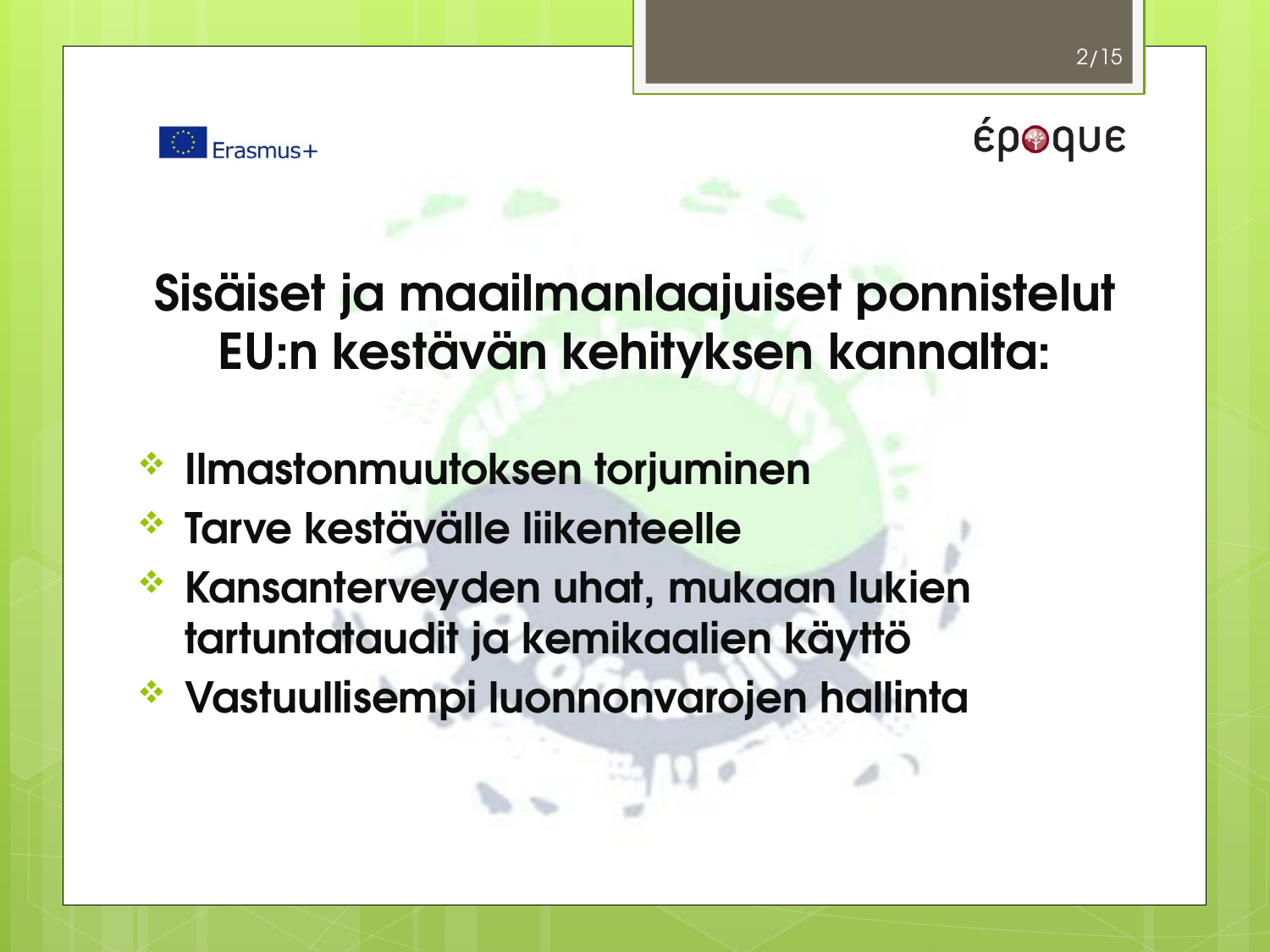

2/15
# Sisäiset ja maailmanlaajuiset ponnistelut EU:n kestävän kehityksen kannalta:
Ilmastonmuutoksen torjuminen
Tarve kestävälle liikenteelle
Kansanterveyden uhat, mukaan lukien tartuntataudit ja kemikaalien käyttö
Vastuullisempi luonnonvarojen hallinta